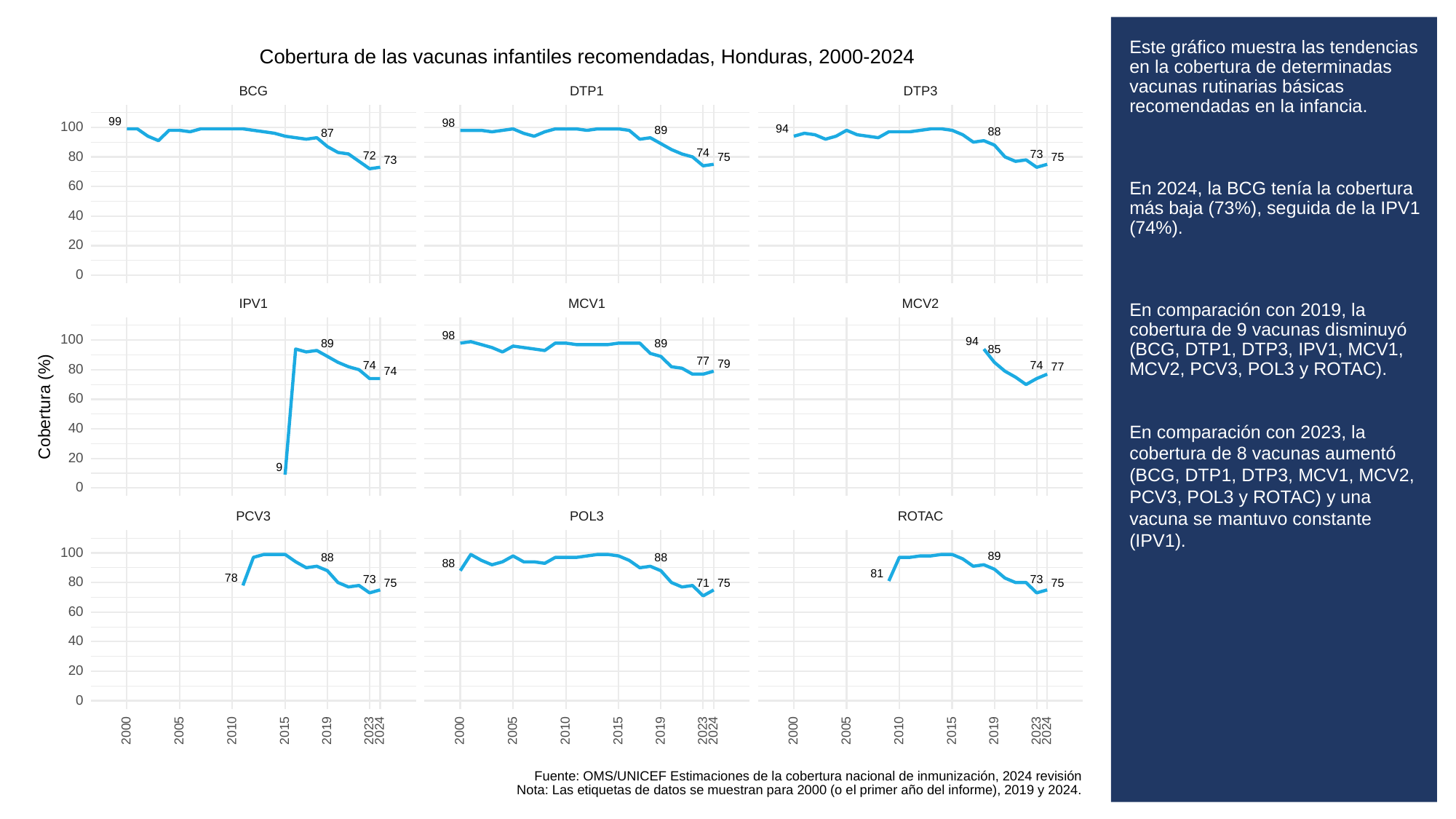

# Este gráfico muestra las tendencias en la cobertura de determinadas vacunas rutinarias básicas recomendadas en la infancia.

En 2024, la BCG tenía la cobertura más baja (73%), seguida de la IPV1 (74%).

En comparación con 2019, la cobertura de 9 vacunas disminuyó (BCG, DTP1, DTP3, IPV1, MCV1, MCV2, PCV3, POL3 y ROTAC).

En comparación con 2023, la cobertura de 8 vacunas aumentó (BCG, DTP1, DTP3, MCV1, MCV2, PCV3, POL3 y ROTAC) y una vacuna se mantuvo constante (IPV1).

Cobertura de las vacunas infantiles recomendadas, Honduras, 2000-2024
BCG
DTP3
DTP1

99
98
100
94
89

88

87

74
73
80
72
75
75
73

60

40

20

0

MCV1
MCV2
IPV1

98
100
94
89
89

85

77
79
74
74
77
80
74

60
Cobertura (%)

40

20

9

0

POL3
PCV3
ROTAC

100
89

88
88

88

81
78
73
73
80
75
75
75
71

60

40

20

0

2023
2023
2023
2000
2005
2010
2015
2019
2024
2000
2005
2010
2015
2019
2024
2000
2005
2010
2015
2019
2024
Fuente: OMS/UNICEF Estimaciones de la cobertura nacional de inmunización, 2024 revisión
Nota: Las etiquetas de datos se muestran para 2000 (o el primer año del informe), 2019 y 2024.